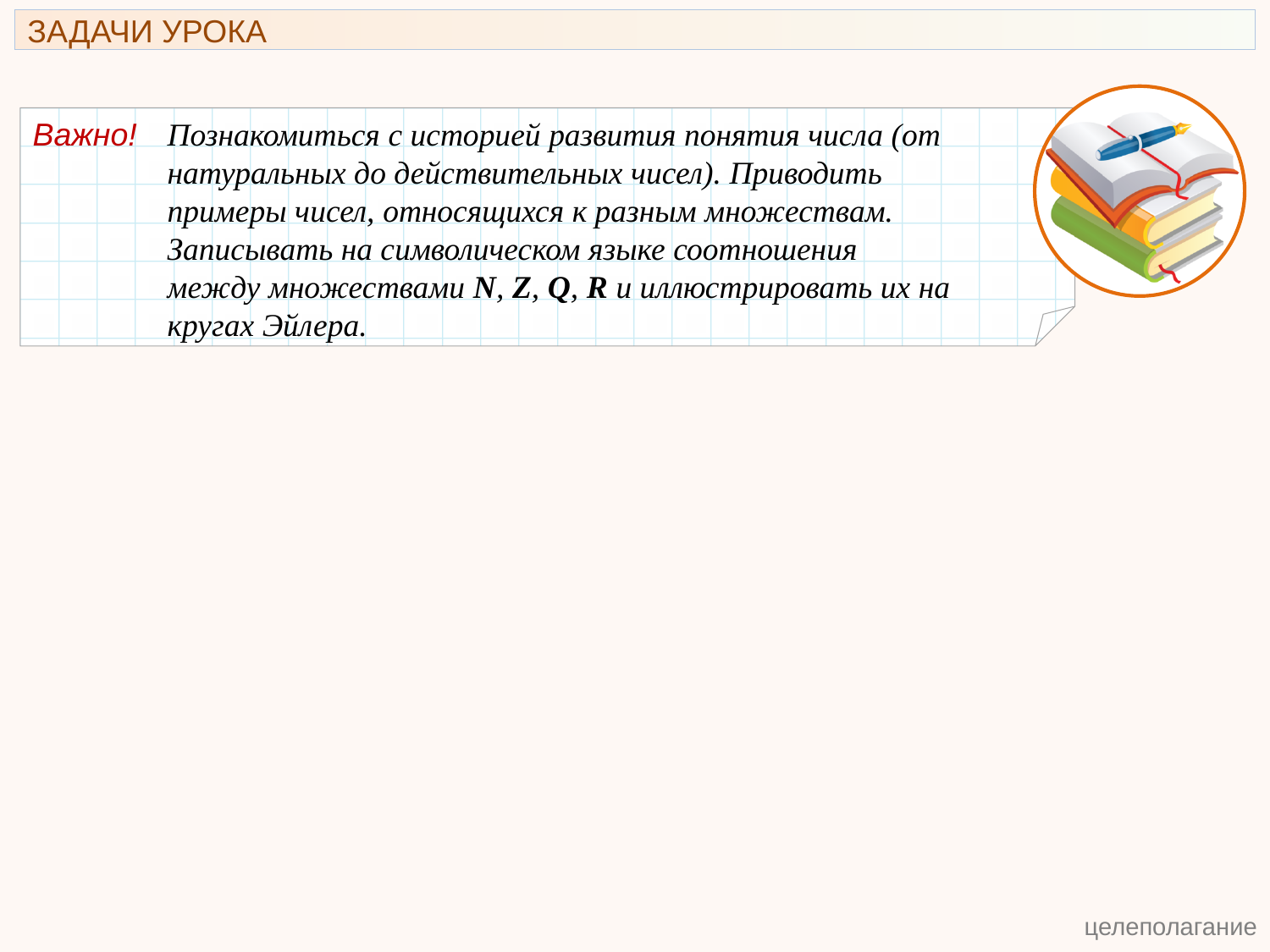

ЗАДАЧИ УРОКА

Важно!
Познакомиться с историей развития понятия числа (от натуральных до действительных чисел). Приводить
примеры чисел, относящихся к разным множествам. Записывать на символическом языке соотношения
между множествами N, Z, Q, R и иллюстрировать их на кругах Эйлера.
  целеполагание